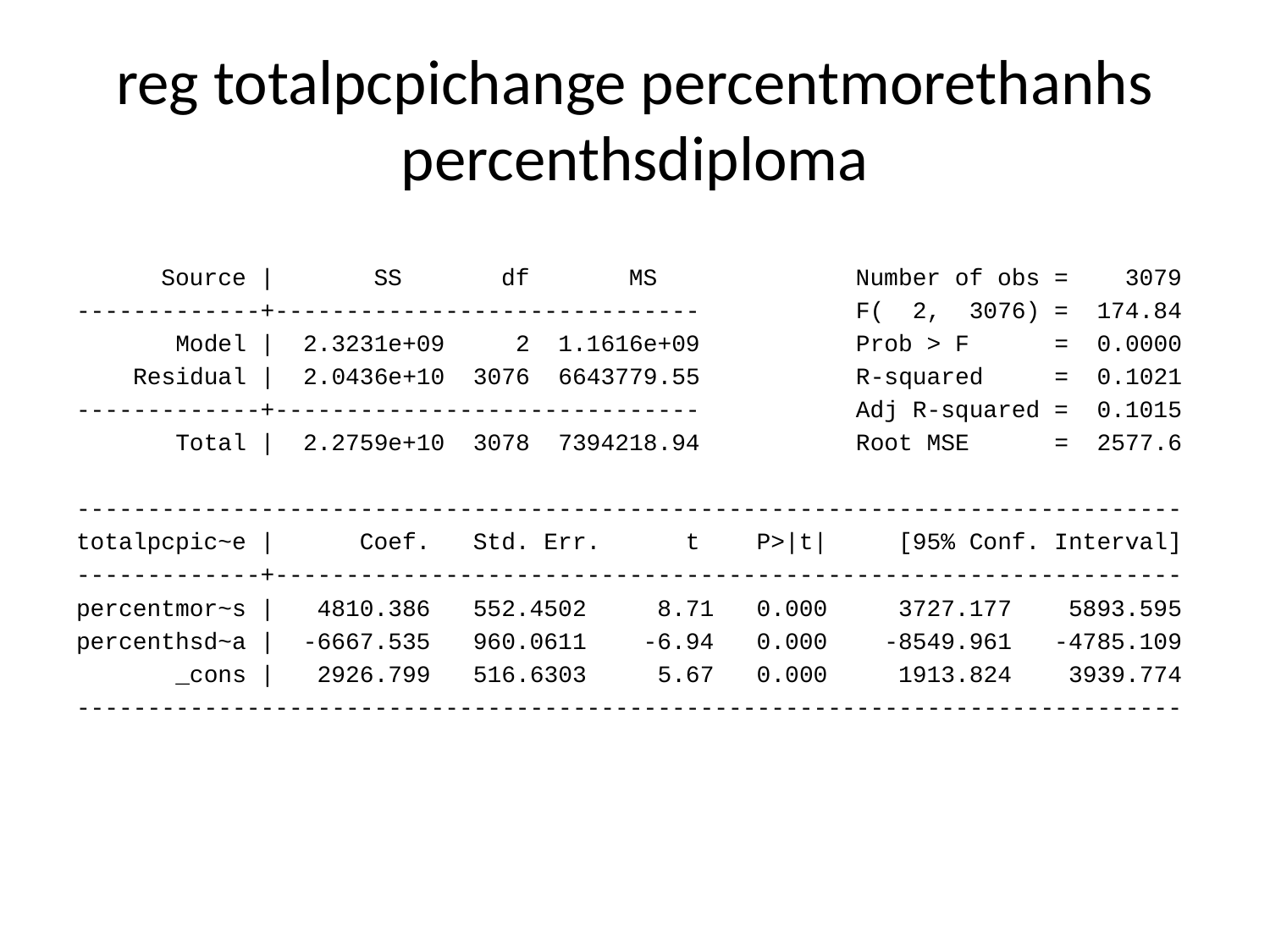

# reg totalpcpichange percentmorethanhs percenthsdiploma

      Source |       SS       df       MS              Number of obs =    3079
-------------+------------------------------           F(  2,  3076) =  174.84
       Model |  2.3231e+09     2  1.1616e+09           Prob > F      =  0.0000
    Residual |  2.0436e+10  3076  6643779.55           R-squared     =  0.1021
-------------+------------------------------           Adj R-squared =  0.1015
       Total |  2.2759e+10  3078  7394218.94           Root MSE      =  2577.6

------------------------------------------------------------------------------
totalpcpic~e |      Coef.   Std. Err.      t    P>|t|     [95% Conf. Interval]
-------------+----------------------------------------------------------------
percentmor~s |   4810.386   552.4502     8.71   0.000     3727.177    5893.595
percenthsd~a |  -6667.535   960.0611    -6.94   0.000    -8549.961   -4785.109
       _cons |   2926.799   516.6303     5.67   0.000     1913.824    3939.774
------------------------------------------------------------------------------